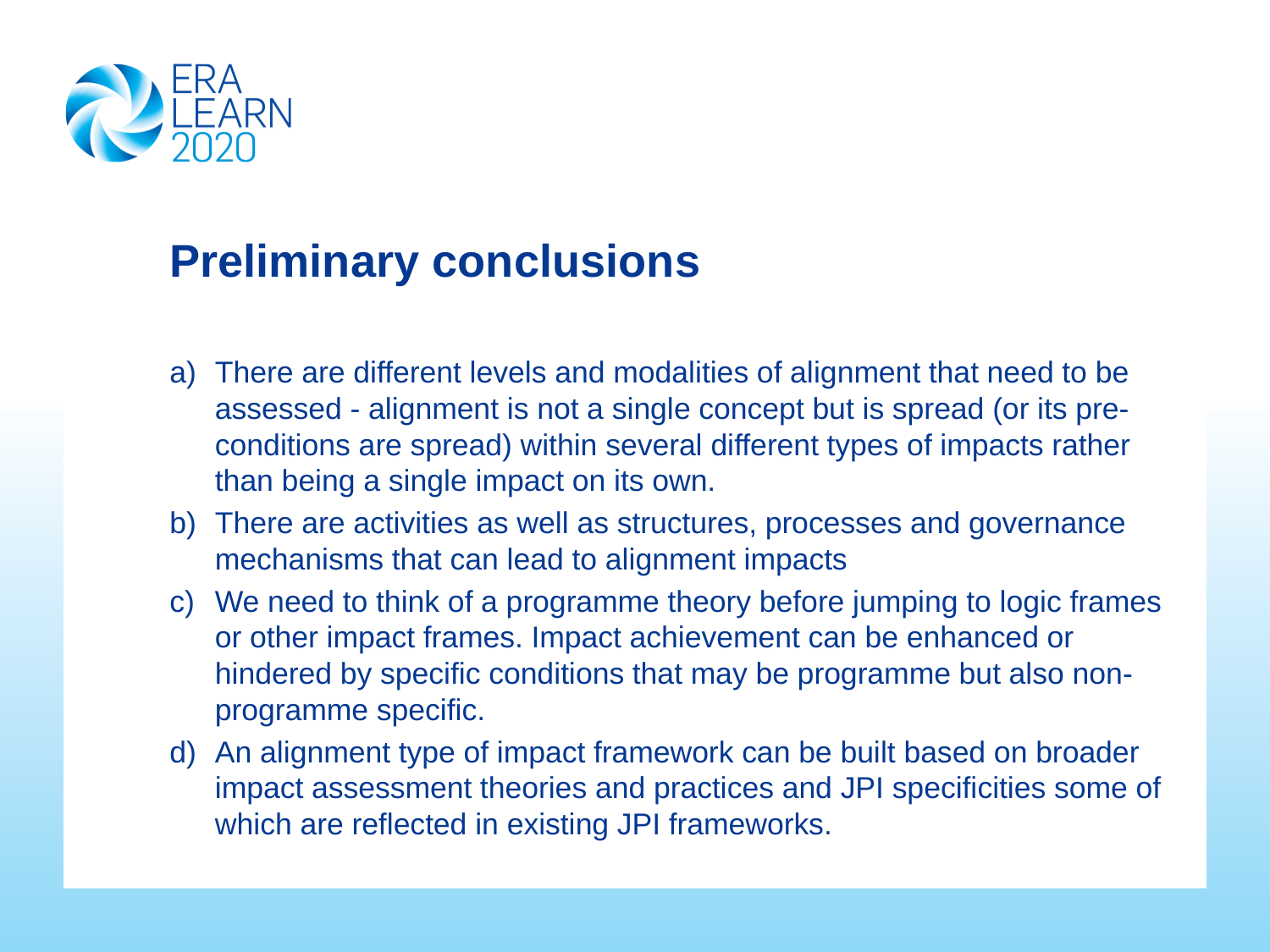

# Preliminary conclusions
There are different levels and modalities of alignment that need to be assessed - alignment is not a single concept but is spread (or its pre-conditions are spread) within several different types of impacts rather than being a single impact on its own.
There are activities as well as structures, processes and governance mechanisms that can lead to alignment impacts
We need to think of a programme theory before jumping to logic frames or other impact frames. Impact achievement can be enhanced or hindered by specific conditions that may be programme but also non-programme specific.
An alignment type of impact framework can be built based on broader impact assessment theories and practices and JPI specificities some of which are reflected in existing JPI frameworks.